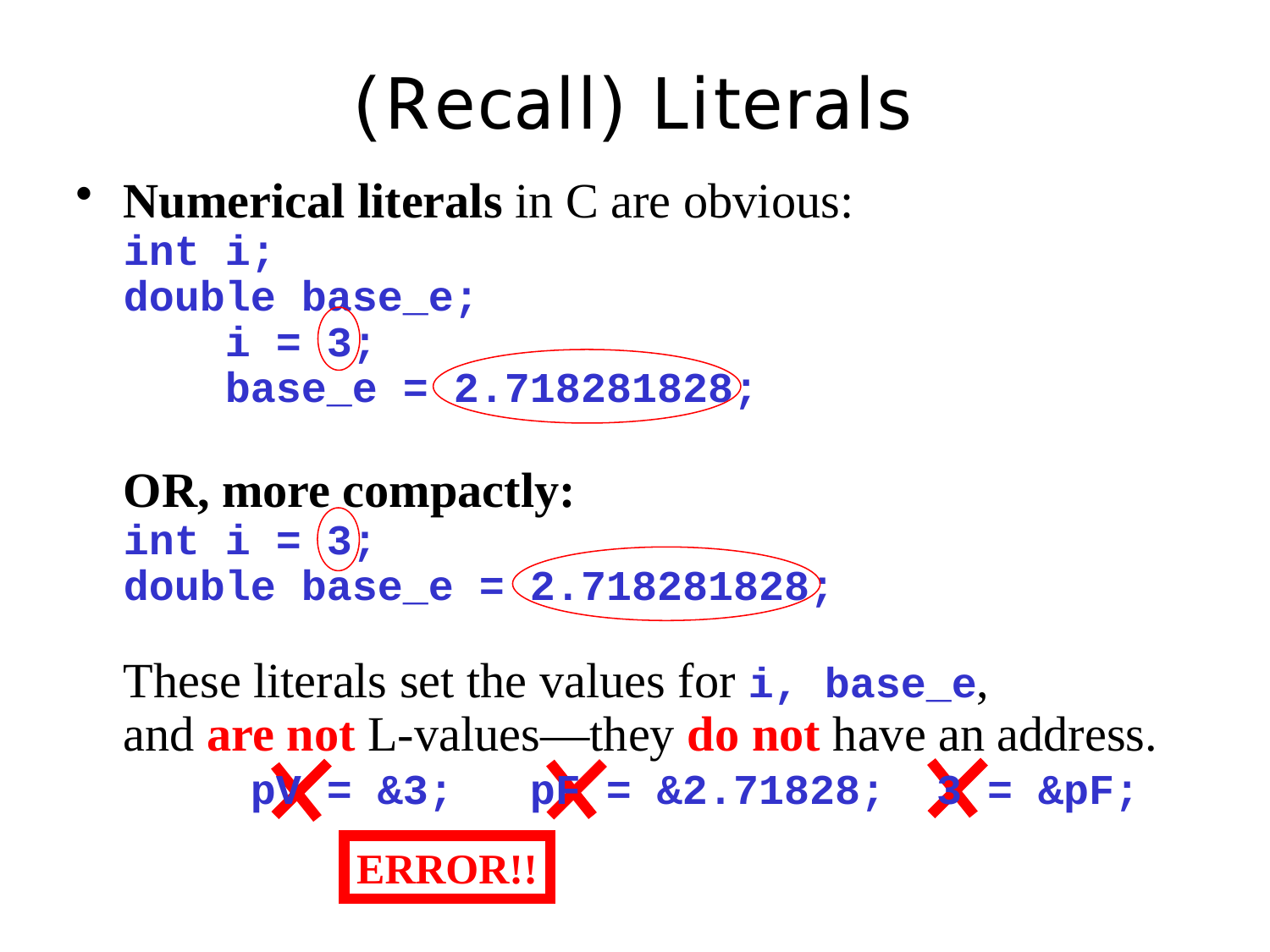

# (Recall) Literals
Numerical literals in C are obvious:
int i;
double base_e;
    i = 3;
    base_e = 2.718281828;
OR, more compactly:
int i = 3;
double base_e = 2.718281828;
These literals set the values for i, base_e,
and are not L-values—they do not have an address.
	pV = &3;   pF = &2.71828;  3 = &pF;

ERROR!!